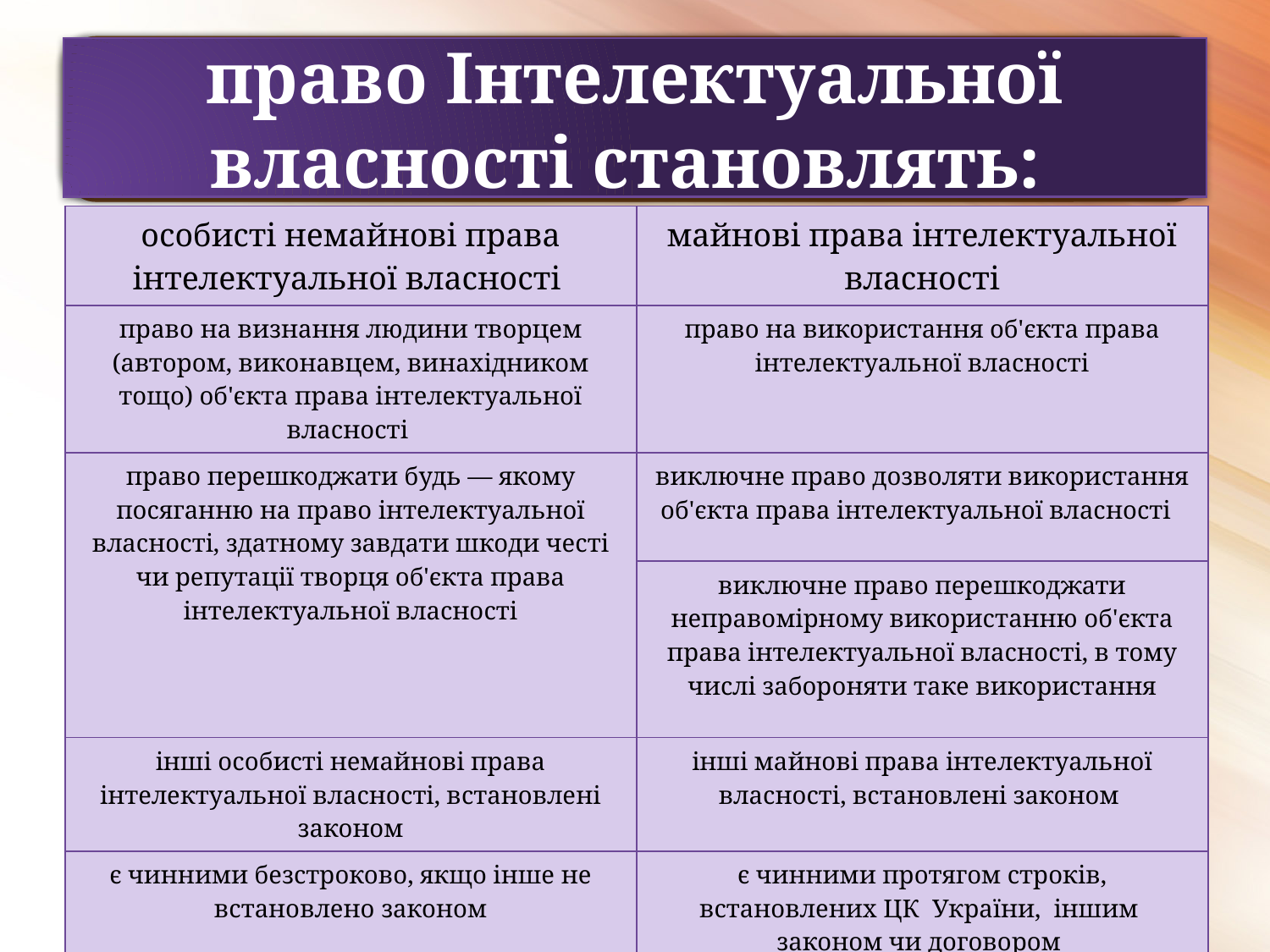

# право Інтелектуальної власності становлять:
| особисті немайнові права інтелектуальної власності | майнові права інтелектуальної власності |
| --- | --- |
| право на визнання людини творцем (автором, виконавцем, винахідником тощо) об'єкта права інтелектуальної власності | право на використання об'єкта права інтелектуальної власності |
| право перешкоджати будь — якому посяганню на право інтелектуальної власності, здатному завдати шкоди честі чи репутації творця об'єкта права інтелектуальної власності | виключне право дозволяти використання об'єкта права інтелектуальної власності |
|  | виключне право перешкоджати неправомірному використанню об'єкта права інтелектуальної власності, в тому числі забороняти таке використання |
| інші особисті немайнові права інтелектуальної власності, встановлені законом | інші майнові права інтелектуальної власності, встановлені законом |
| є чинними безстроково, якщо інше не встановлено законом | є чинними протягом строків, встановлених ЦК України, іншим законом чи договором |